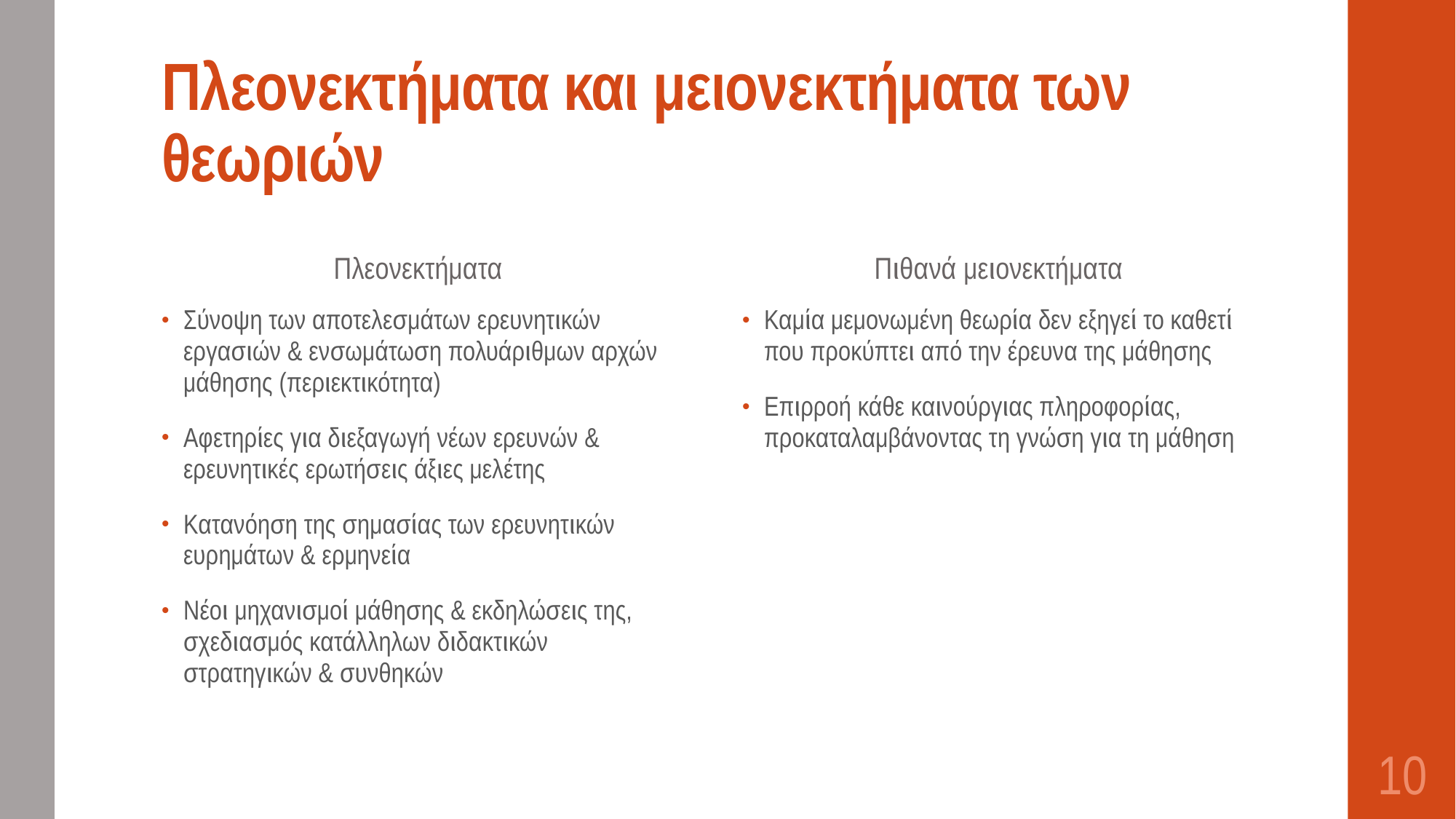

# Πλεονεκτήματα και μειονεκτήματα των θεωριών
Πλεονεκτήματα
Πιθανά μειονεκτήματα
Σύνοψη των αποτελεσμάτων ερευνητικών εργασιών & ενσωμάτωση πολυάριθμων αρχών μάθησης (περιεκτικότητα)
Αφετηρίες για διεξαγωγή νέων ερευνών & ερευνητικές ερωτήσεις άξιες μελέτης
Κατανόηση της σημασίας των ερευνητικών ευρημάτων & ερμηνεία
Νέοι μηχανισμοί μάθησης & εκδηλώσεις της, σχεδιασμός κατάλληλων διδακτικών στρατηγικών & συνθηκών
Καμία μεμονωμένη θεωρία δεν εξηγεί το καθετί που προκύπτει από την έρευνα της μάθησης
Επιρροή κάθε καινούργιας πληροφορίας, προκαταλαμβάνοντας τη γνώση για τη μάθηση
10